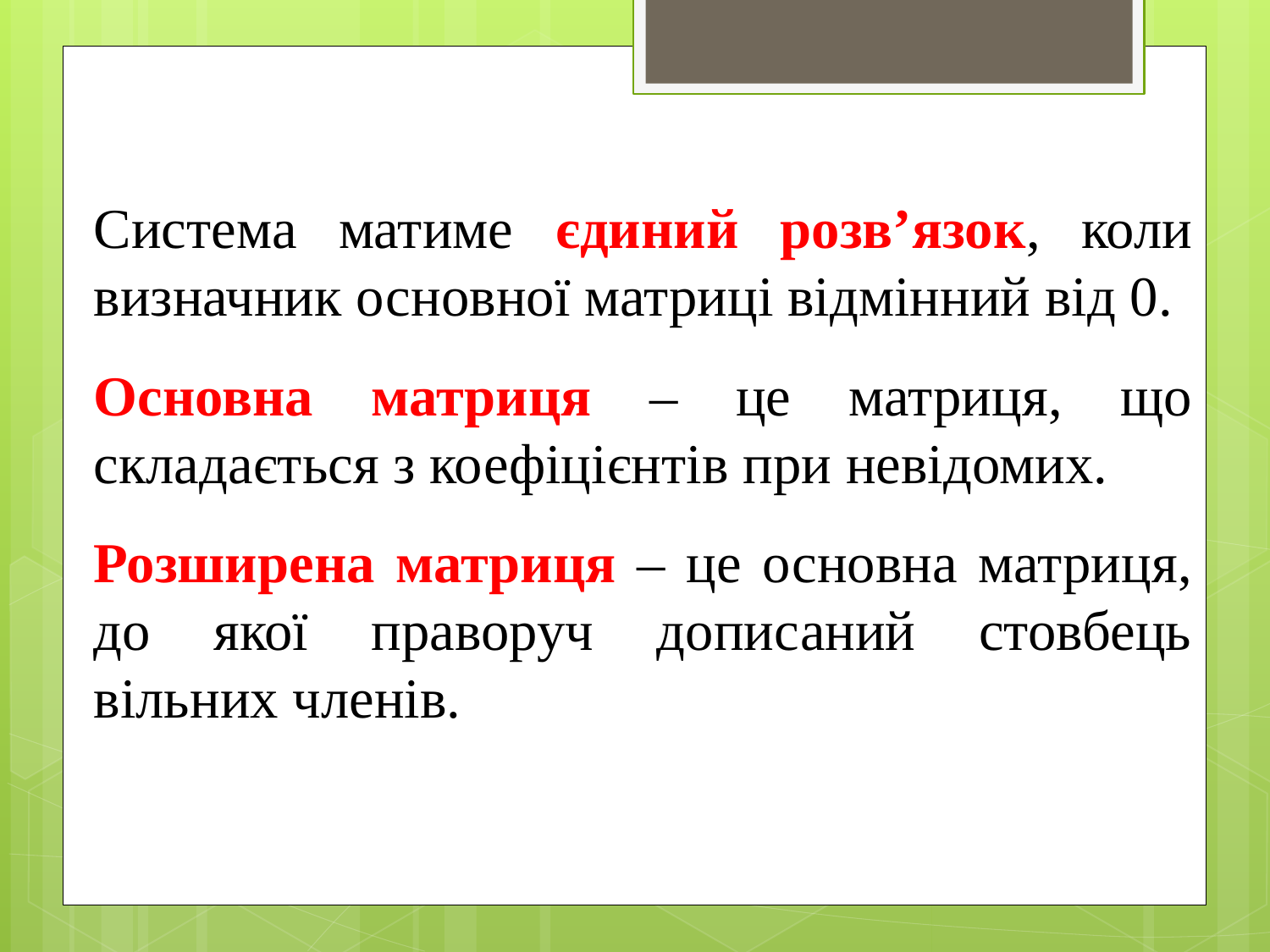

Система матиме єдиний розв’язок, коли визначник основної матриці відмінний від 0.
Основна матриця – це матриця, що складається з коефіцієнтів при невідомих.
Розширена матриця – це основна матриця, до якої праворуч дописаний стовбець вільних членів.